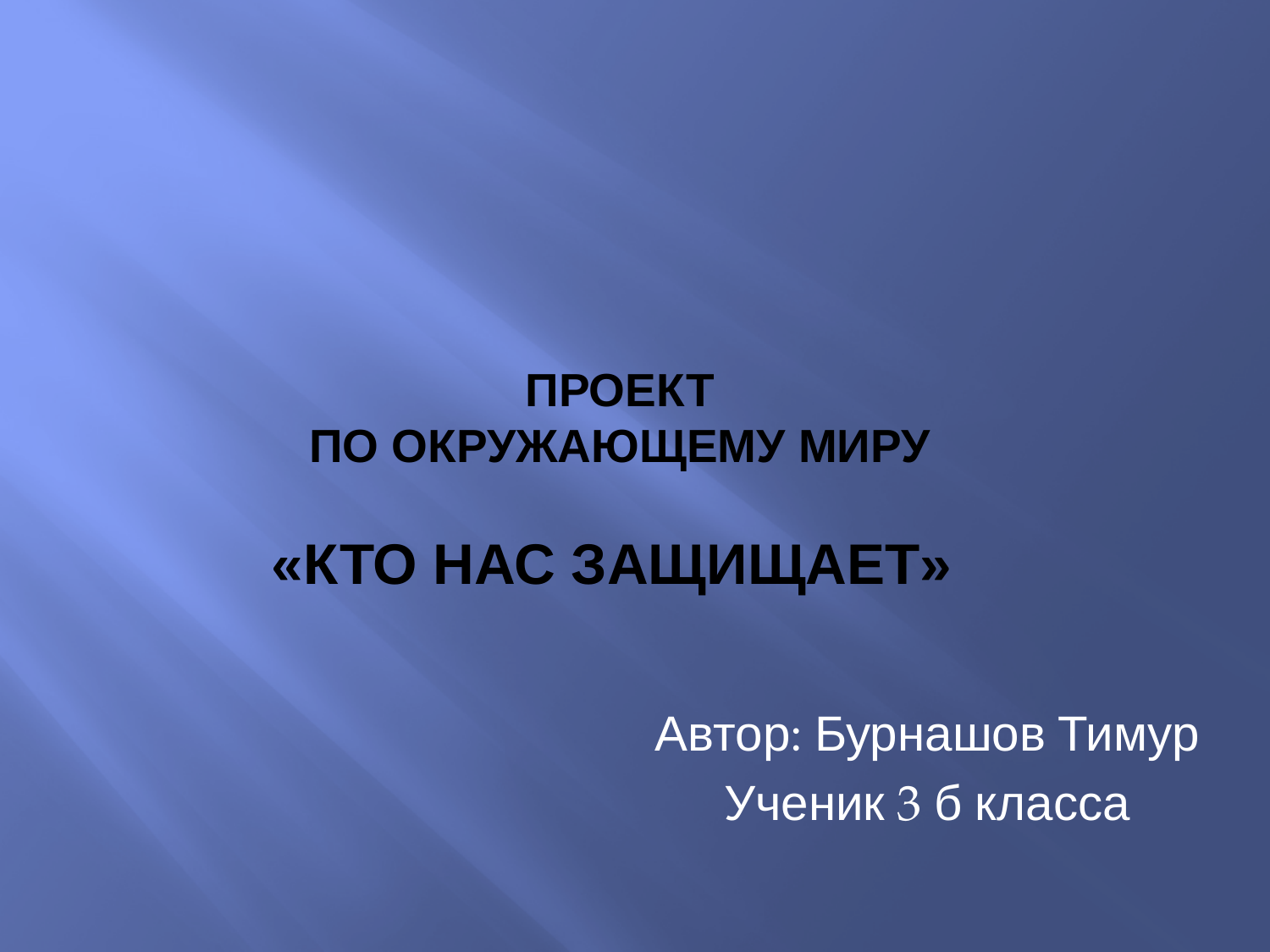

# Проект по окружающему миру «Кто нас защищает»
Автор: Бурнашов Тимур
Ученик 3 б класса